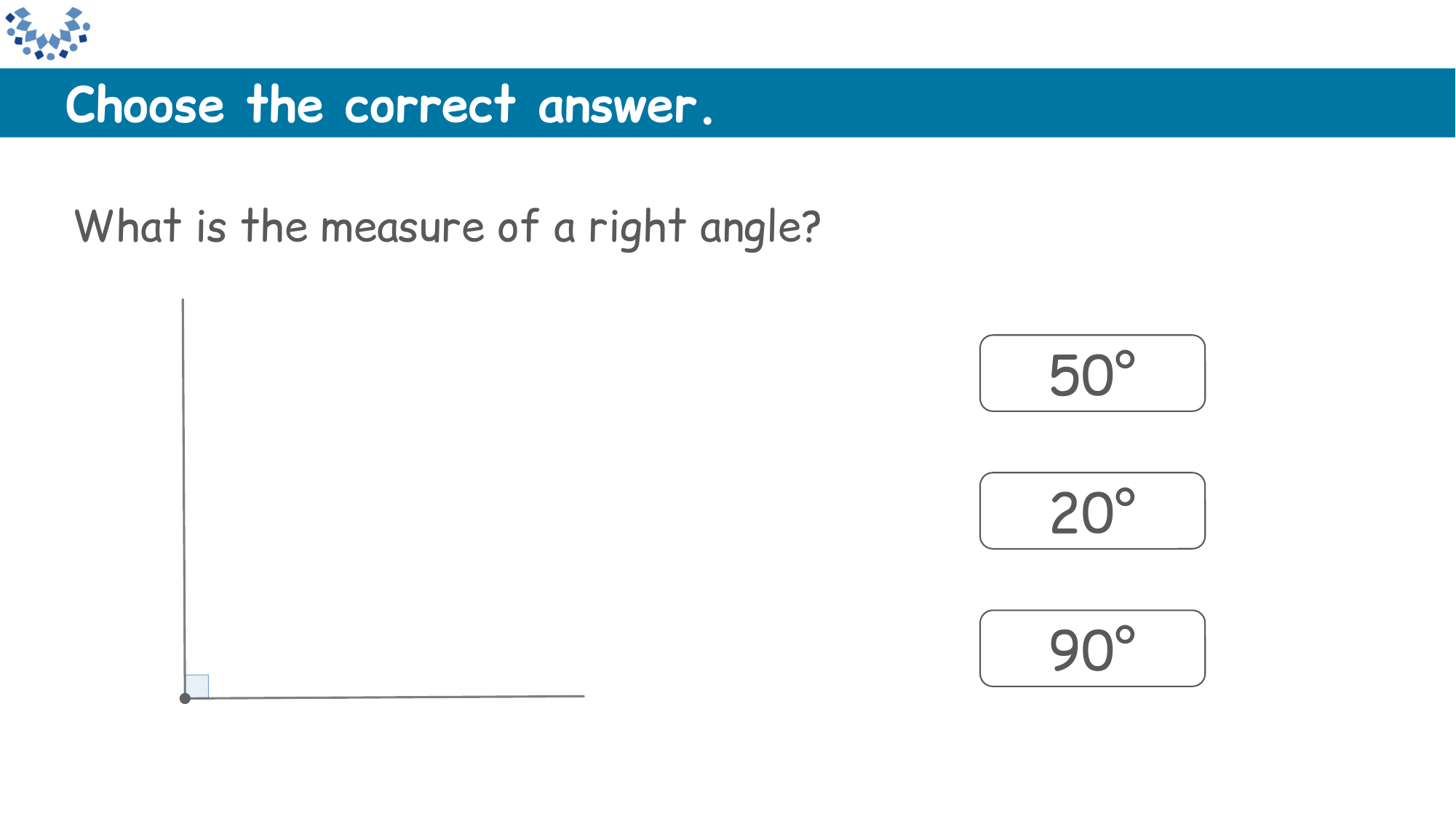

Choose the correct answer.
What is the measure of a right angle?

50°

20°
90°